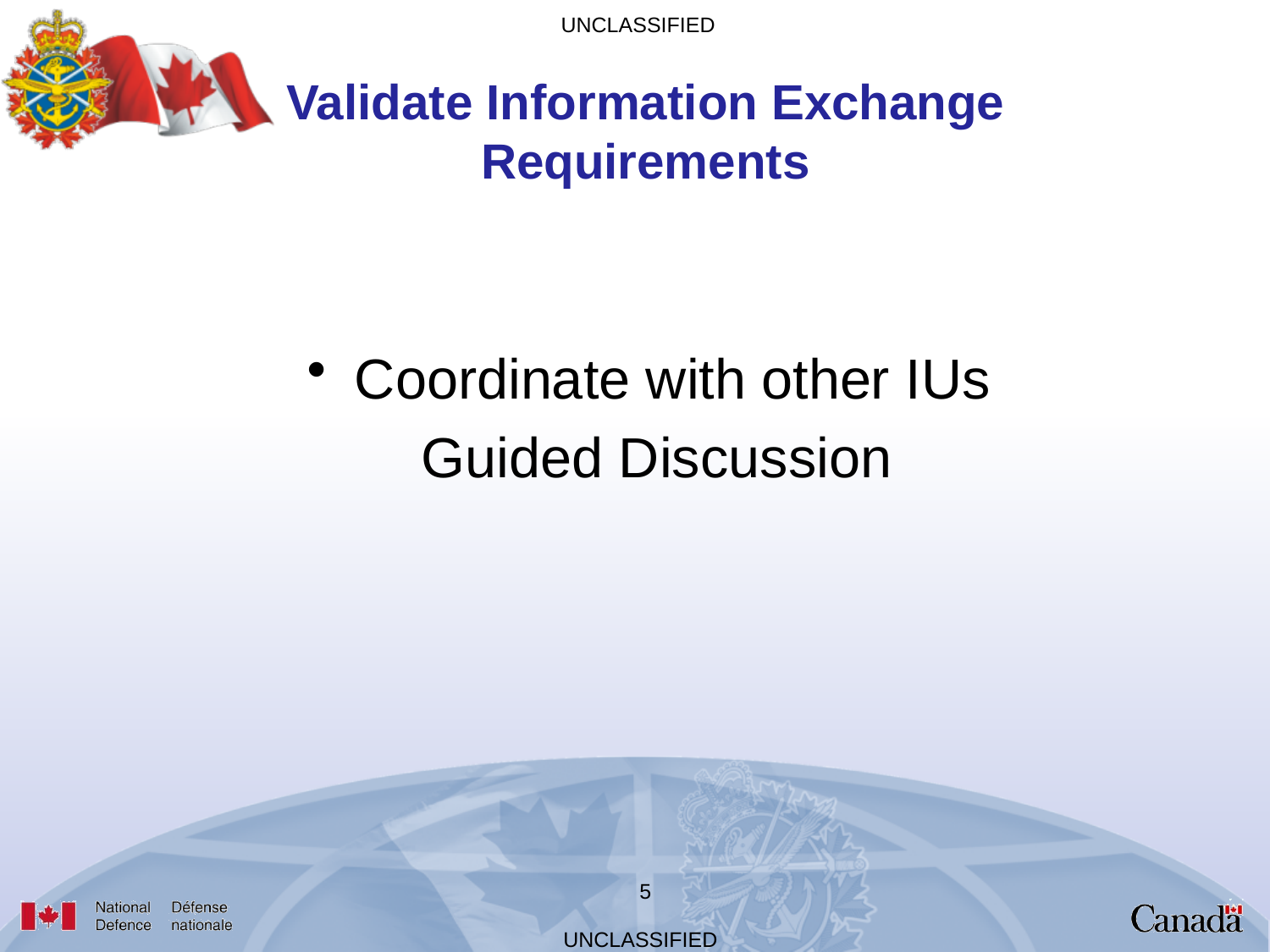

Validate Information Exchange Requirements
Coordinate with other IUs​
Guided Discussion